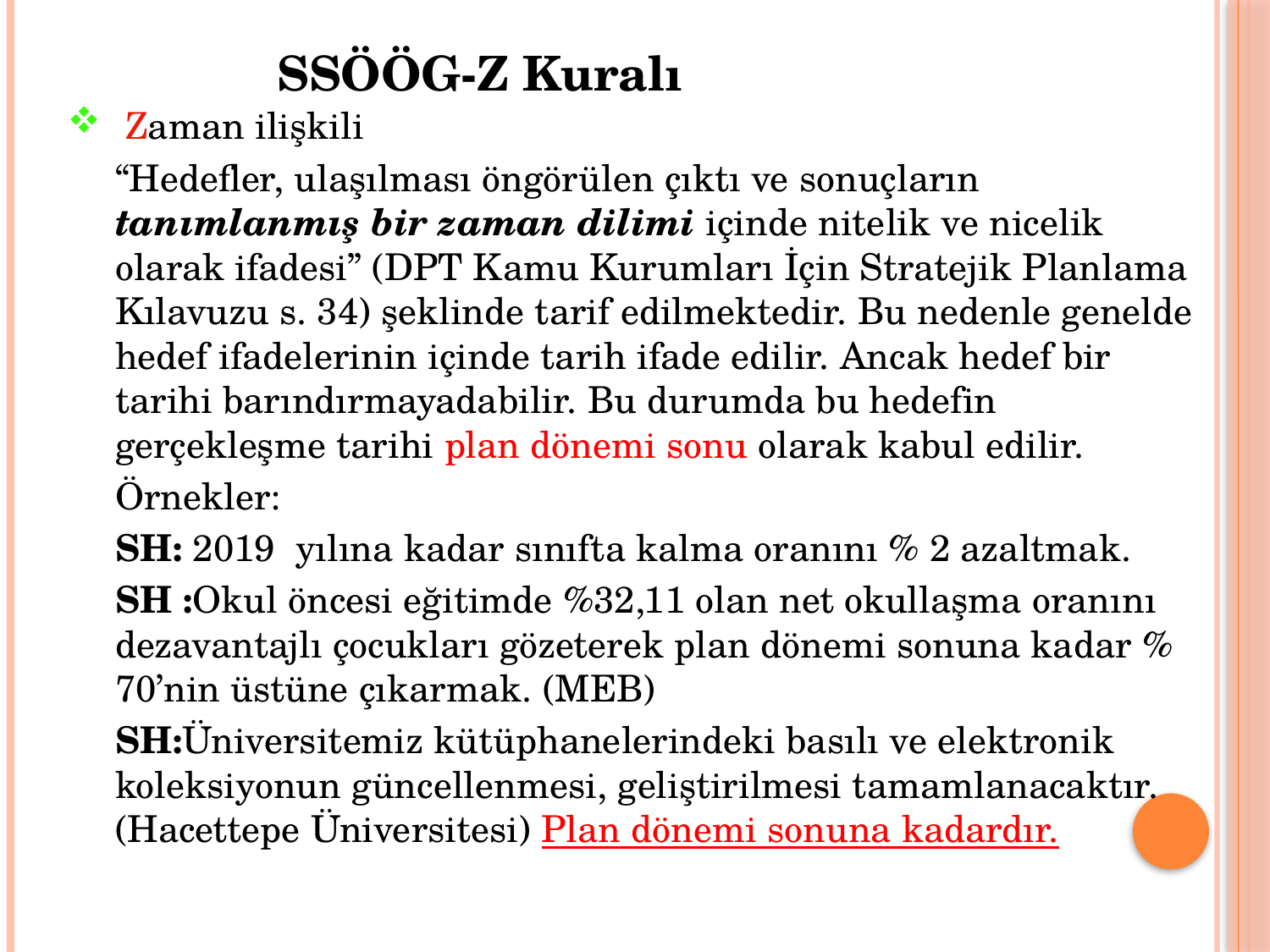

SSÖÖG-Z Kuralı
 Zaman ilişkili
	“Hedefler, ulaşılması öngörülen çıktı ve sonuçların tanımlanmış bir zaman dilimi içinde nitelik ve nicelik olarak ifadesi” (DPT Kamu Kurumları İçin Stratejik Planlama Kılavuzu s. 34) şeklinde tarif edilmektedir. Bu nedenle genelde hedef ifadelerinin içinde tarih ifade edilir. Ancak hedef bir tarihi barındırmayadabilir. Bu durumda bu hedefin gerçekleşme tarihi plan dönemi sonu olarak kabul edilir.
	Örnekler:
	SH: 2019  yılına kadar sınıfta kalma oranını % 2 azaltmak.
	SH :Okul öncesi eğitimde %32,11 olan net okullaşma oranını dezavantajlı çocukları gözeterek plan dönemi sonuna kadar % 70’nin üstüne çıkarmak. (MEB)
	SH:Üniversitemiz kütüphanelerindeki basılı ve elektronik koleksiyonun güncellenmesi, geliştirilmesi tamamlanacaktır. (Hacettepe Üniversitesi) Plan dönemi sonuna kadardır.